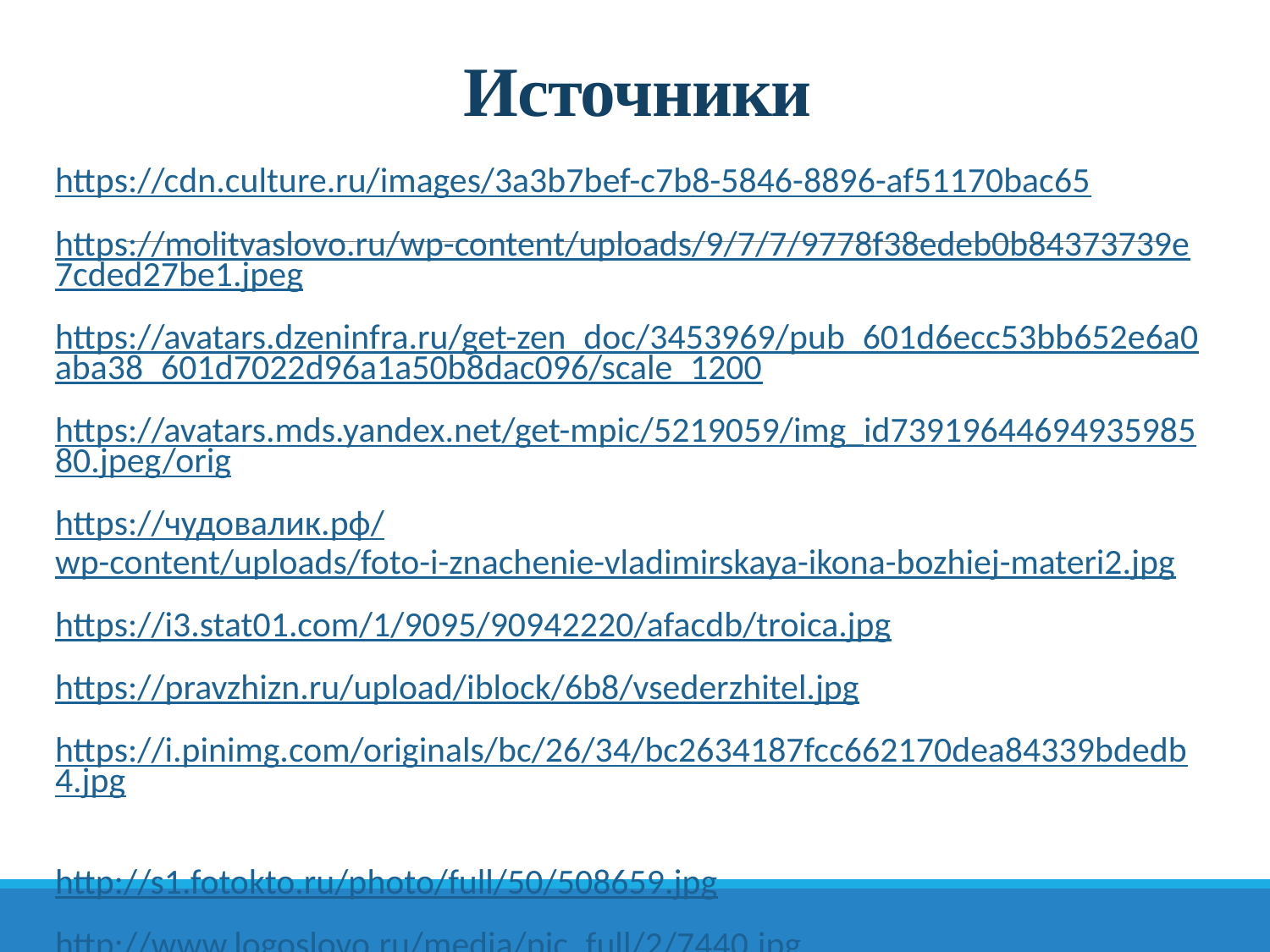

# Источники
https://cdn.culture.ru/images/3a3b7bef-c7b8-5846-8896-af51170bac65
https://molitvaslovo.ru/wp-content/uploads/9/7/7/9778f38edeb0b84373739e7cded27be1.jpeg
https://avatars.dzeninfra.ru/get-zen_doc/3453969/pub_601d6ecc53bb652e6a0aba38_601d7022d96a1a50b8dac096/scale_1200
https://avatars.mds.yandex.net/get-mpic/5219059/img_id7391964469493598580.jpeg/orig
https://чудовалик.рф/wp-content/uploads/foto-i-znachenie-vladimirskaya-ikona-bozhiej-materi2.jpg
https://i3.stat01.com/1/9095/90942220/afacdb/troica.jpg
https://pravzhizn.ru/upload/iblock/6b8/vsederzhitel.jpg
https://i.pinimg.com/originals/bc/26/34/bc2634187fcc662170dea84339bdedb4.jpg
http://s1.fotokto.ru/photo/full/50/508659.jpg
http://www.logoslovo.ru/media/pic_full/2/7440.jpg